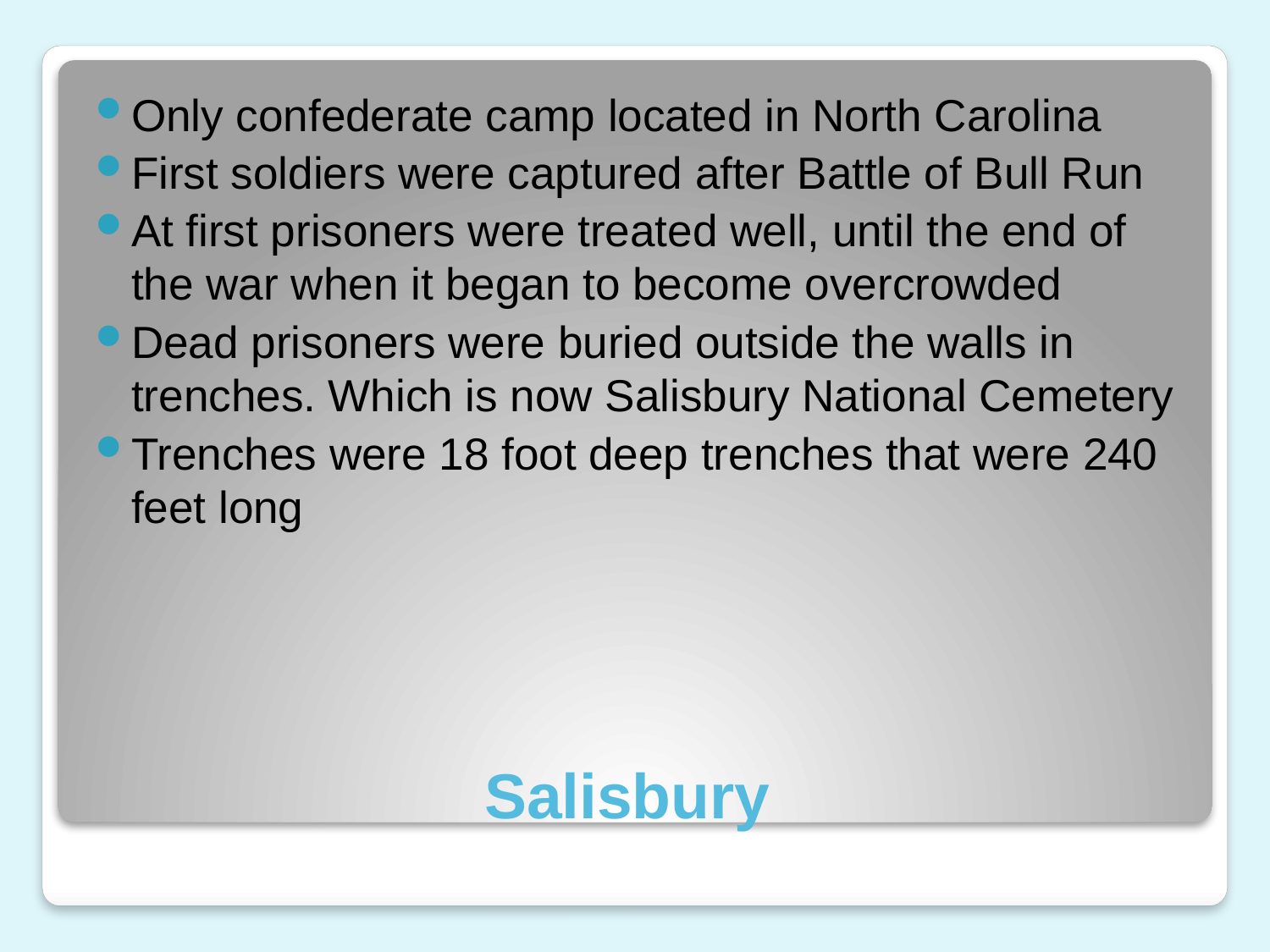

Only confederate camp located in North Carolina
First soldiers were captured after Battle of Bull Run
At first prisoners were treated well, until the end of the war when it began to become overcrowded
Dead prisoners were buried outside the walls in trenches. Which is now Salisbury National Cemetery
Trenches were 18 foot deep trenches that were 240 feet long

# Salisbury